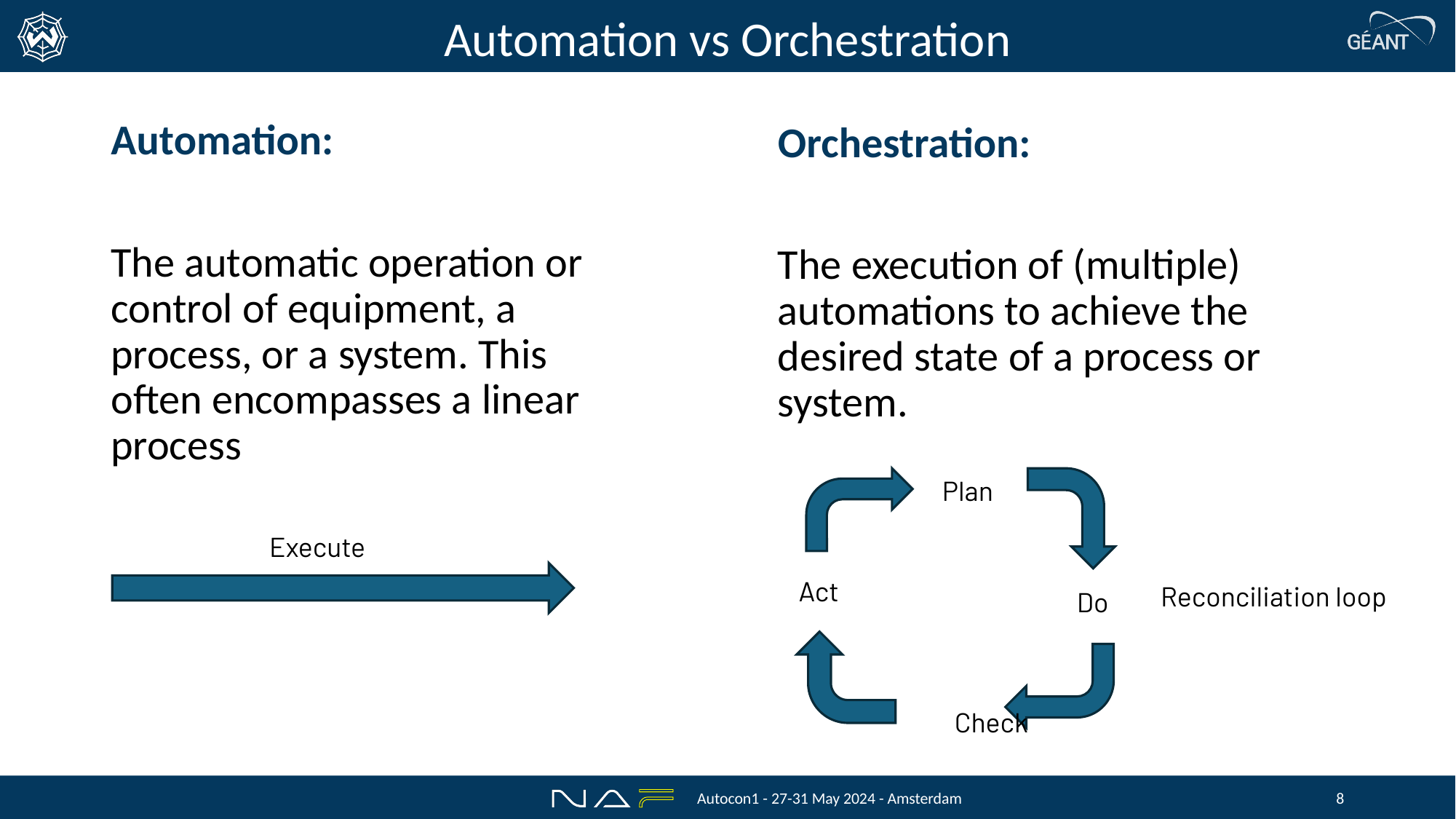

# Automation vs Orchestration
Automation:

The automatic operation or control of equipment, a process, or a system. This often encompasses a linear process
Orchestration:

The execution of (multiple) automations to achieve the desired state of a process or system.

Plan

Execute

Act
Reconciliation loop
Do

Check
Autocon1 - 27-31 May 2024 - Amsterdam
8